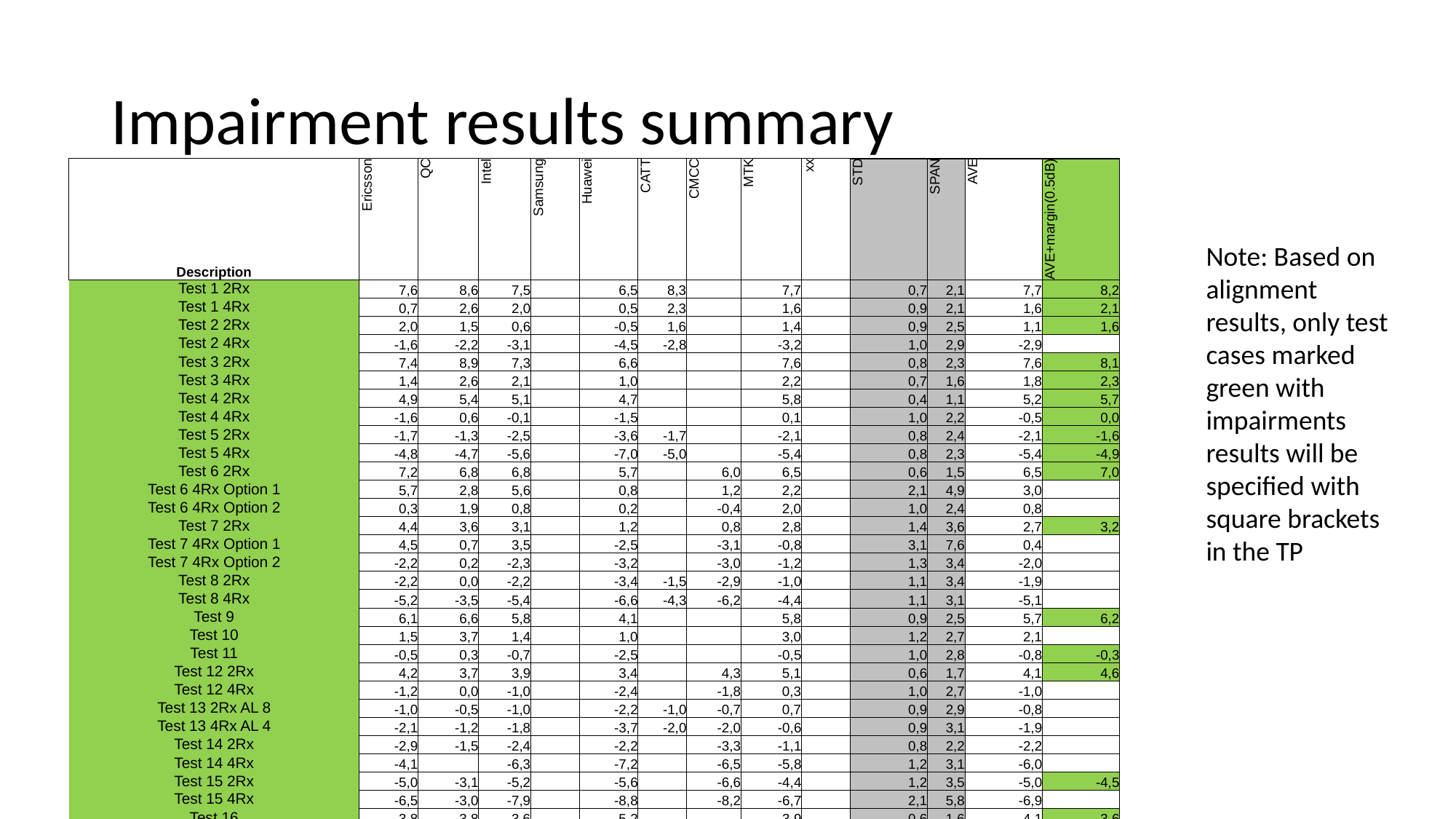

# Impairment results summary
| Description | Ericsson | QC | Intel | Samsung | Huawei | CATT | CMCC | MTK | xx | STD | SPAN | AVE | AVE+margin(0.5dB) |
| --- | --- | --- | --- | --- | --- | --- | --- | --- | --- | --- | --- | --- | --- |
| Test 1 2Rx | 7,6 | 8,6 | 7,5 |  | 6,5 | 8,3 |  | 7,7 |  | 0,7 | 2,1 | 7,7 | 8,2 |
| Test 1 4Rx | 0,7 | 2,6 | 2,0 |  | 0,5 | 2,3 |  | 1,6 |  | 0,9 | 2,1 | 1,6 | 2,1 |
| Test 2 2Rx | 2,0 | 1,5 | 0,6 |  | -0,5 | 1,6 |  | 1,4 |  | 0,9 | 2,5 | 1,1 | 1,6 |
| Test 2 4Rx | -1,6 | -2,2 | -3,1 |  | -4,5 | -2,8 |  | -3,2 |  | 1,0 | 2,9 | -2,9 |  |
| Test 3 2Rx | 7,4 | 8,9 | 7,3 |  | 6,6 |  |  | 7,6 |  | 0,8 | 2,3 | 7,6 | 8,1 |
| Test 3 4Rx | 1,4 | 2,6 | 2,1 |  | 1,0 |  |  | 2,2 |  | 0,7 | 1,6 | 1,8 | 2,3 |
| Test 4 2Rx | 4,9 | 5,4 | 5,1 |  | 4,7 |  |  | 5,8 |  | 0,4 | 1,1 | 5,2 | 5,7 |
| Test 4 4Rx | -1,6 | 0,6 | -0,1 |  | -1,5 |  |  | 0,1 |  | 1,0 | 2,2 | -0,5 | 0,0 |
| Test 5 2Rx | -1,7 | -1,3 | -2,5 |  | -3,6 | -1,7 |  | -2,1 |  | 0,8 | 2,4 | -2,1 | -1,6 |
| Test 5 4Rx | -4,8 | -4,7 | -5,6 |  | -7,0 | -5,0 |  | -5,4 |  | 0,8 | 2,3 | -5,4 | -4,9 |
| Test 6 2Rx | 7,2 | 6,8 | 6,8 |  | 5,7 |  | 6,0 | 6,5 |  | 0,6 | 1,5 | 6,5 | 7,0 |
| Test 6 4Rx Option 1 | 5,7 | 2,8 | 5,6 |  | 0,8 |  | 1,2 | 2,2 |  | 2,1 | 4,9 | 3,0 |  |
| Test 6 4Rx Option 2 | 0,3 | 1,9 | 0,8 |  | 0,2 |  | -0,4 | 2,0 |  | 1,0 | 2,4 | 0,8 |  |
| Test 7 2Rx | 4,4 | 3,6 | 3,1 |  | 1,2 |  | 0,8 | 2,8 |  | 1,4 | 3,6 | 2,7 | 3,2 |
| Test 7 4Rx Option 1 | 4,5 | 0,7 | 3,5 |  | -2,5 |  | -3,1 | -0,8 |  | 3,1 | 7,6 | 0,4 |  |
| Test 7 4Rx Option 2 | -2,2 | 0,2 | -2,3 |  | -3,2 |  | -3,0 | -1,2 |  | 1,3 | 3,4 | -2,0 |  |
| Test 8 2Rx | -2,2 | 0,0 | -2,2 |  | -3,4 | -1,5 | -2,9 | -1,0 |  | 1,1 | 3,4 | -1,9 |  |
| Test 8 4Rx | -5,2 | -3,5 | -5,4 |  | -6,6 | -4,3 | -6,2 | -4,4 |  | 1,1 | 3,1 | -5,1 |  |
| Test 9 | 6,1 | 6,6 | 5,8 |  | 4,1 |  |  | 5,8 |  | 0,9 | 2,5 | 5,7 | 6,2 |
| Test 10 | 1,5 | 3,7 | 1,4 |  | 1,0 |  |  | 3,0 |  | 1,2 | 2,7 | 2,1 |  |
| Test 11 | -0,5 | 0,3 | -0,7 |  | -2,5 |  |  | -0,5 |  | 1,0 | 2,8 | -0,8 | -0,3 |
| Test 12 2Rx | 4,2 | 3,7 | 3,9 |  | 3,4 |  | 4,3 | 5,1 |  | 0,6 | 1,7 | 4,1 | 4,6 |
| Test 12 4Rx | -1,2 | 0,0 | -1,0 |  | -2,4 |  | -1,8 | 0,3 |  | 1,0 | 2,7 | -1,0 |  |
| Test 13 2Rx AL 8 | -1,0 | -0,5 | -1,0 |  | -2,2 | -1,0 | -0,7 | 0,7 |  | 0,9 | 2,9 | -0,8 |  |
| Test 13 4Rx AL 4 | -2,1 | -1,2 | -1,8 |  | -3,7 | -2,0 | -2,0 | -0,6 |  | 0,9 | 3,1 | -1,9 |  |
| Test 14 2Rx | -2,9 | -1,5 | -2,4 |  | -2,2 |  | -3,3 | -1,1 |  | 0,8 | 2,2 | -2,2 |  |
| Test 14 4Rx | -4,1 |  | -6,3 |  | -7,2 |  | -6,5 | -5,8 |  | 1,2 | 3,1 | -6,0 |  |
| Test 15 2Rx | -5,0 | -3,1 | -5,2 |  | -5,6 |  | -6,6 | -4,4 |  | 1,2 | 3,5 | -5,0 | -4,5 |
| Test 15 4Rx | -6,5 | -3,0 | -7,9 |  | -8,8 |  | -8,2 | -6,7 |  | 2,1 | 5,8 | -6,9 |  |
| Test 16 | -3,8 | -3,8 | -3,6 |  | -5,2 |  |  | -3,9 |  | 0,6 | 1,6 | -4,1 | -3,6 |
Note: Based on alignment results, only test cases marked green with impairments results will be specified with square brackets in the TP